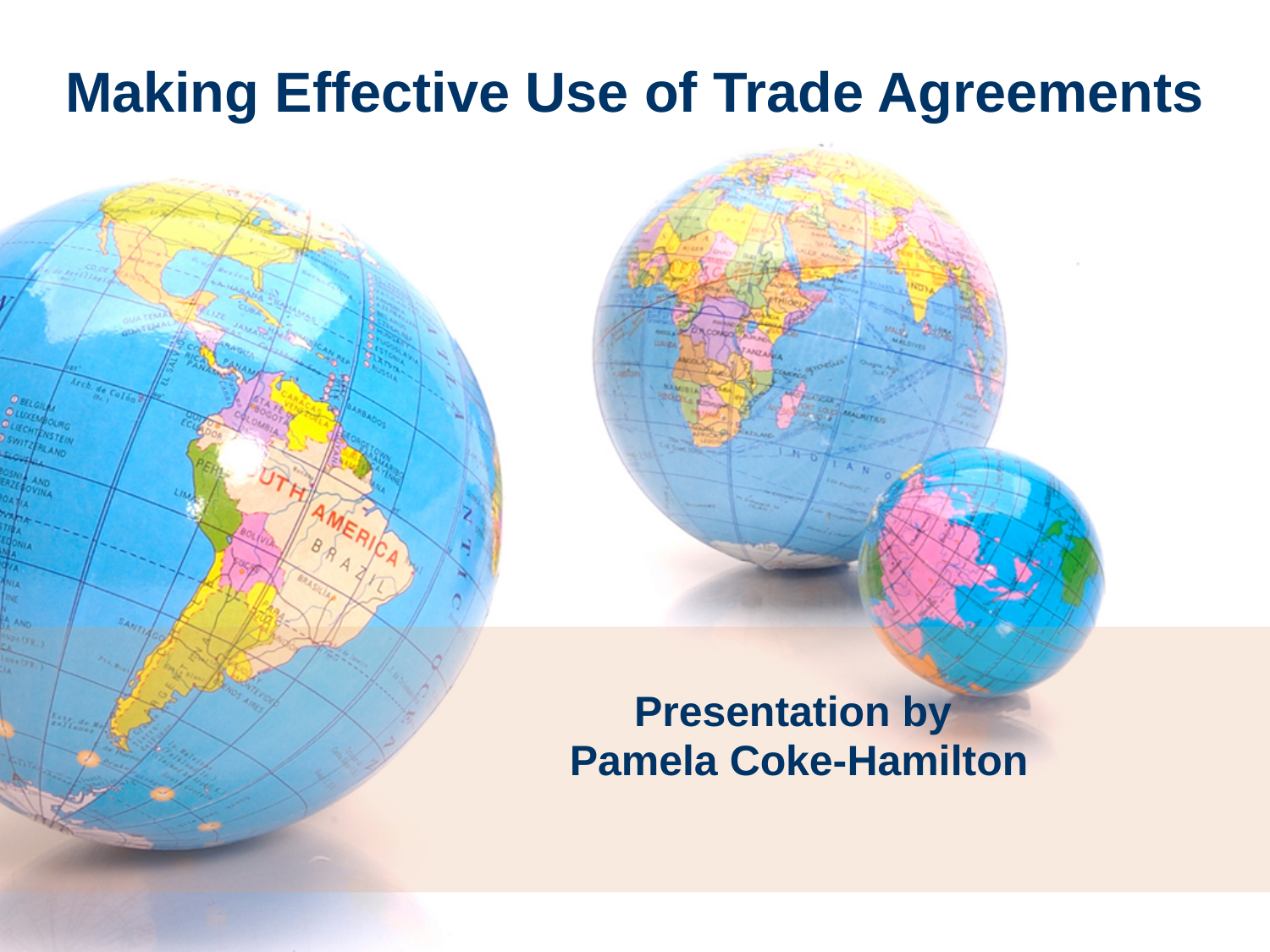

# Making Effective Use of Trade Agreements
Presentation by
Pamela Coke-Hamilton